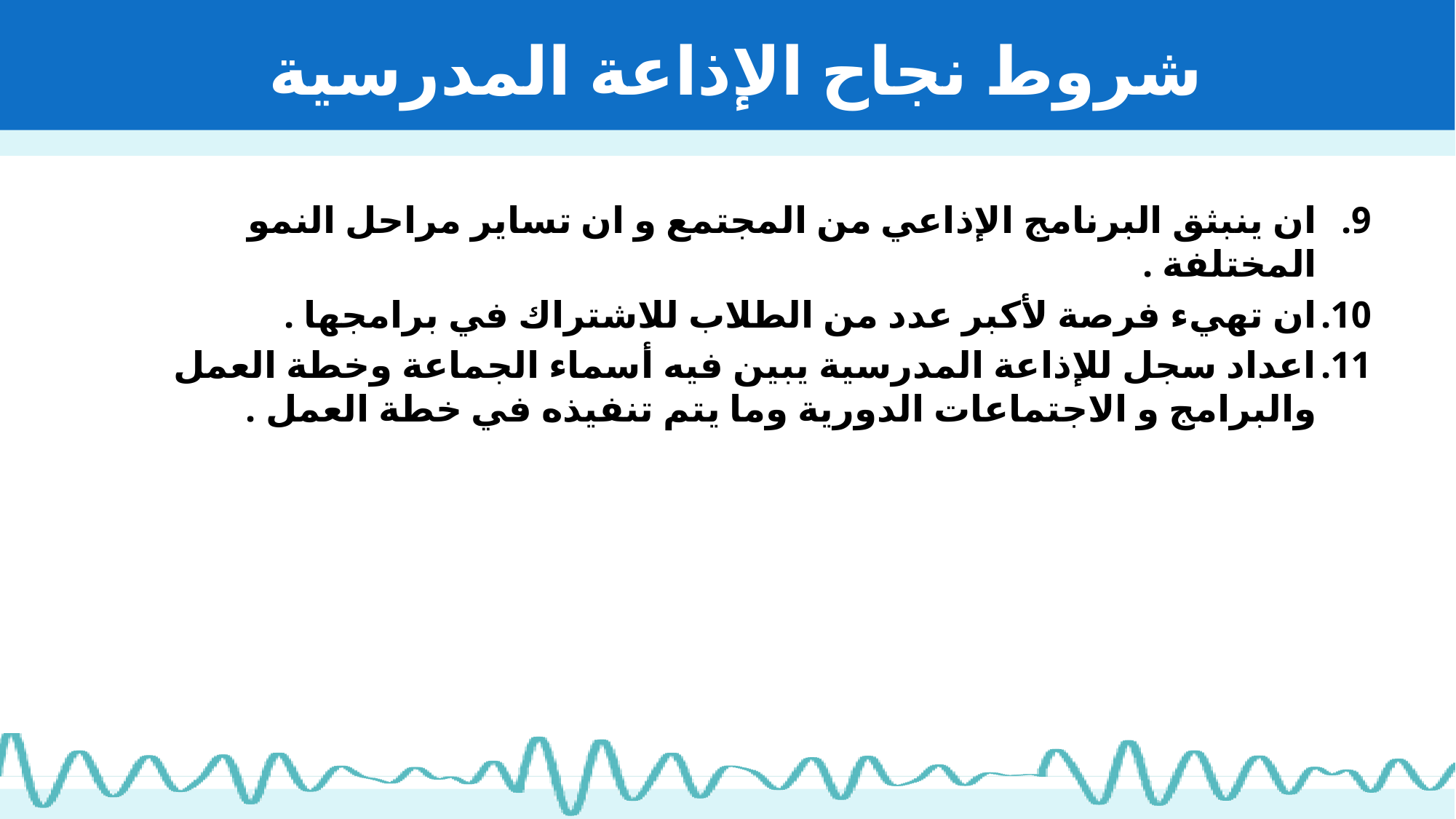

# شروط نجاح الإذاعة المدرسية
ان ينبثق البرنامج الإذاعي من المجتمع و ان تساير مراحل النمو المختلفة .
ان تهيء فرصة لأكبر عدد من الطلاب للاشتراك في برامجها .
اعداد سجل للإذاعة المدرسية يبين فيه أسماء الجماعة وخطة العمل  والبرامج و الاجتماعات الدورية وما يتم تنفيذه في خطة العمل .